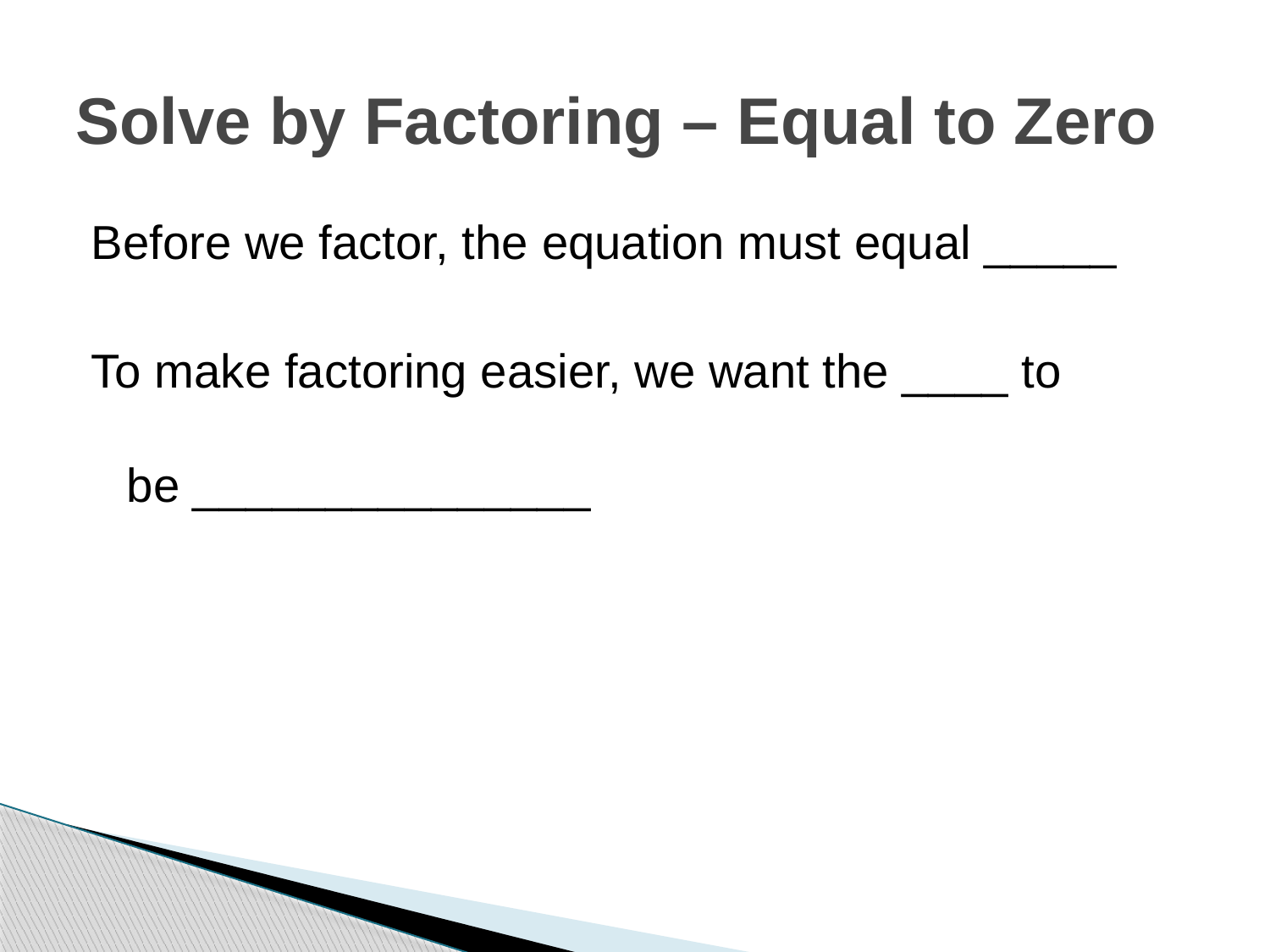

# Solve by Factoring – Equal to Zero
Before we factor, the equation must equal _____

To make factoring easier, we want the ____ to
be _______________